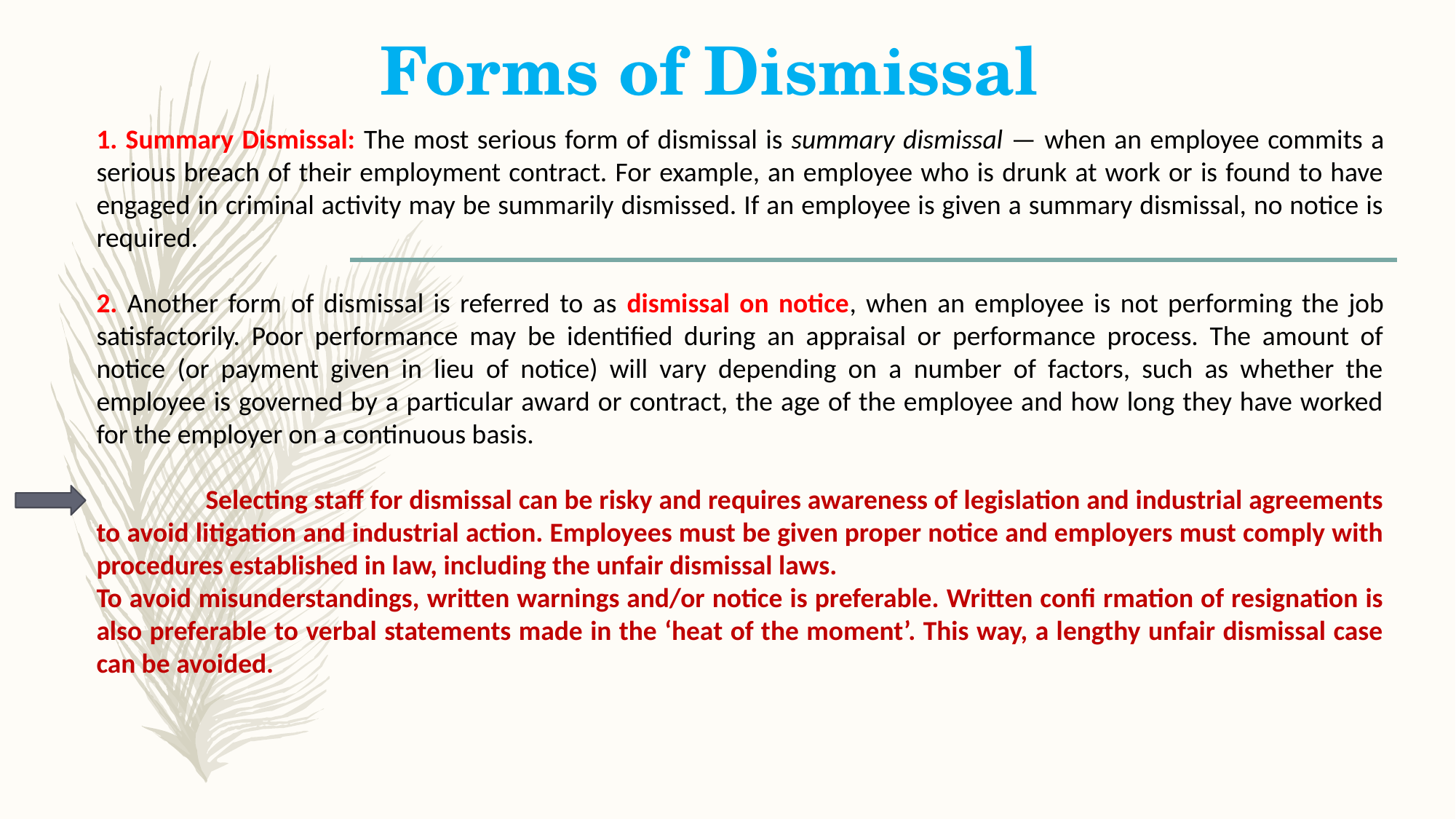

# Forms of Dismissal
1. Summary Dismissal: The most serious form of dismissal is summary dismissal — when an employee commits a serious breach of their employment contract. For example, an employee who is drunk at work or is found to have engaged in criminal activity may be summarily dismissed. If an employee is given a summary dismissal, no notice is required.

2. Another form of dismissal is referred to as dismissal on notice, when an employee is not performing the job satisfactorily. Poor performance may be identified during an appraisal or performance process. The amount of notice (or payment given in lieu of notice) will vary depending on a number of factors, such as whether the employee is governed by a particular award or contract, the age of the employee and how long they have worked for the employer on a continuous basis.

	Selecting staff for dismissal can be risky and requires awareness of legislation and industrial agreements to avoid litigation and industrial action. Employees must be given proper notice and employers must comply with procedures established in law, including the unfair dismissal laws.
To avoid misunderstandings, written warnings and/or notice is preferable. Written confi rmation of resignation is also preferable to verbal statements made in the ‘heat of the moment’. This way, a lengthy unfair dismissal case can be avoided.